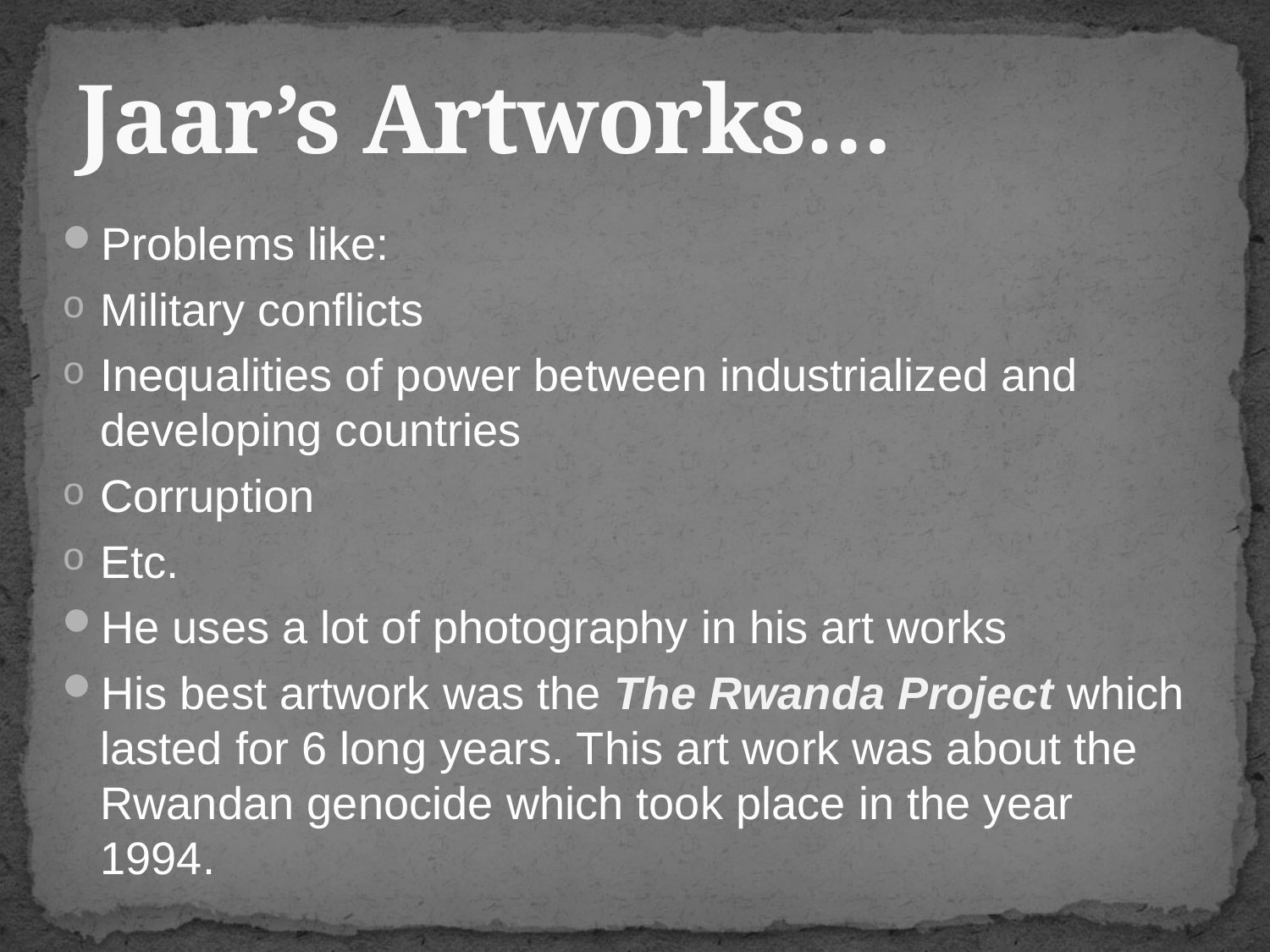

# Jaar’s Artworks…
Problems like:
Military conflicts
Inequalities of power between industrialized and developing countries
Corruption
Etc.
He uses a lot of photography in his art works
His best artwork was the The Rwanda Project which lasted for 6 long years. This art work was about the Rwandan genocide which took place in the year 1994.